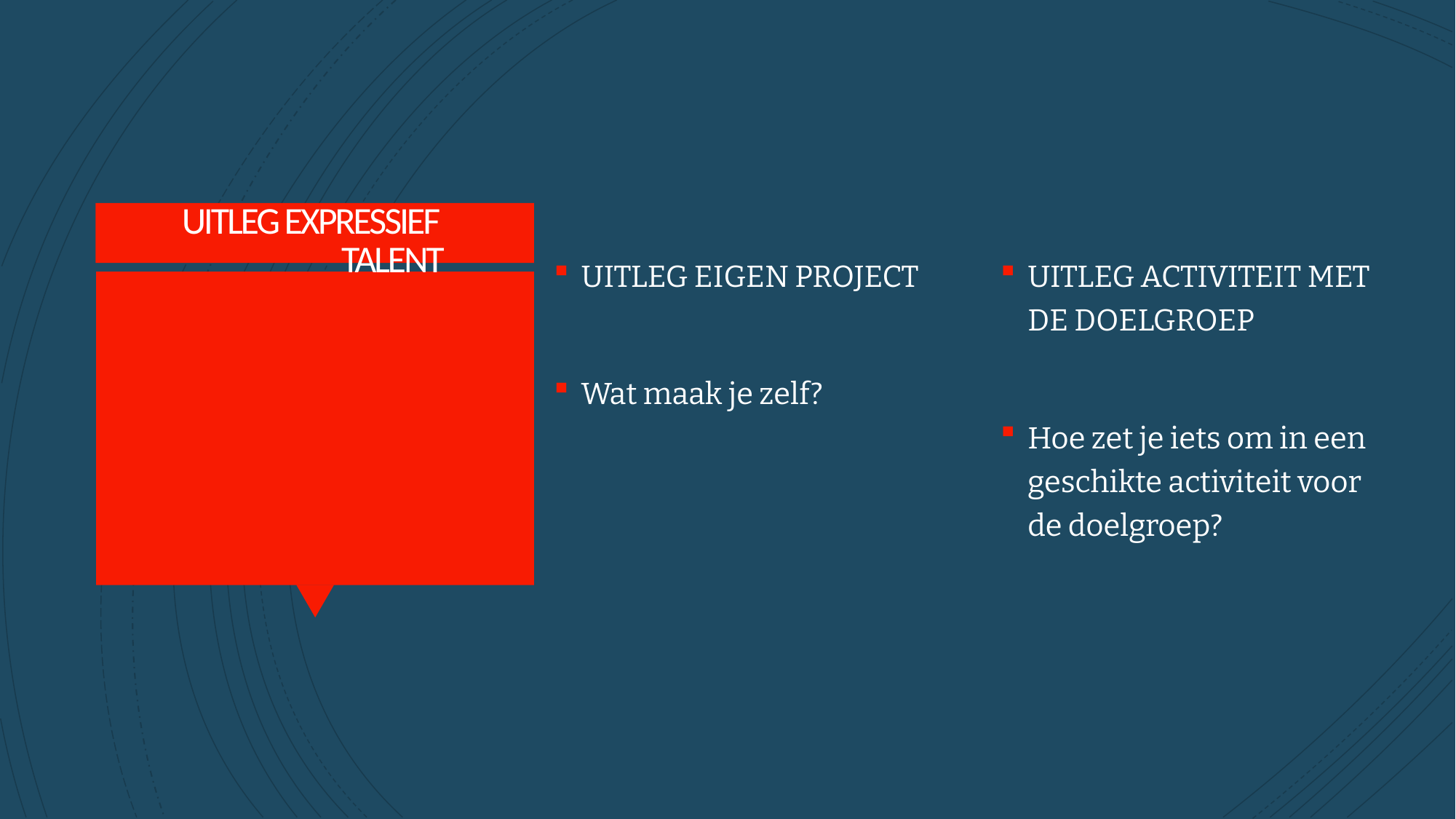

# UITLEG EXPRESSIEF  TALENT

UITLEG EIGEN PROJECT

Wat maak je zelf?

UITLEG ACTIVITEIT MET DE DOELGROEP

Hoe zet je iets om in een geschikte activiteit voor de doelgroep?